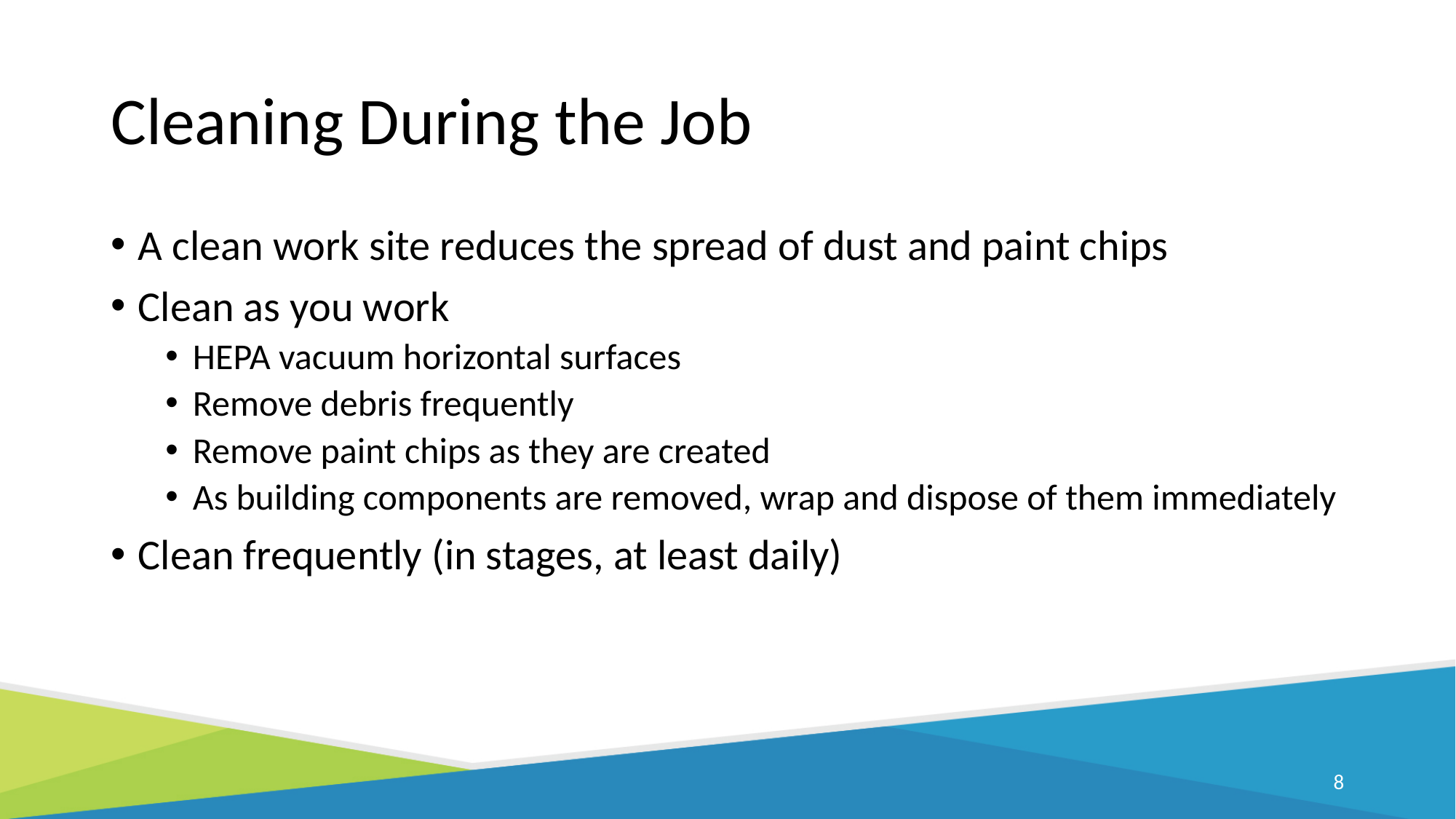

# Cleaning During the Job
A clean work site reduces the spread of dust and paint chips
Clean as you work
HEPA vacuum horizontal surfaces
Remove debris frequently
Remove paint chips as they are created
As building components are removed, wrap and dispose of them immediately
Clean frequently (in stages, at least daily)

8